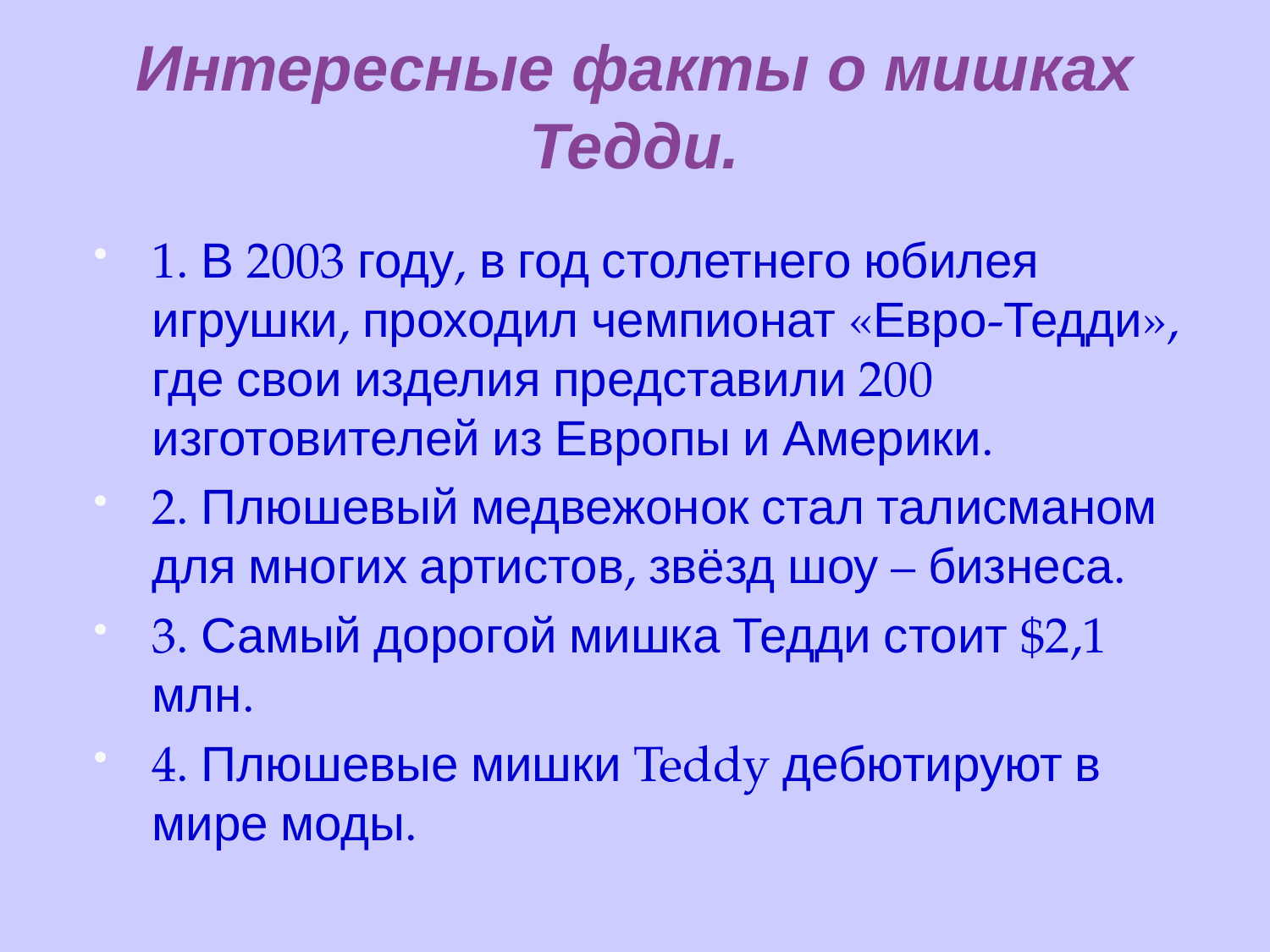

# Интересные факты о мишках Тедди.
1. В 2003 году, в год столетнего юбилея игрушки, проходил чемпионат «Евро-Тедди», где свои изделия представили 200 изготовителей из Европы и Америки.
2. Плюшевый медвежонок стал талисманом для многих артистов, звёзд шоу – бизнеса.
3. Самый дорогой мишка Тедди стоит $2,1 млн.
4. Плюшевые мишки Teddy дебютируют в мире моды.